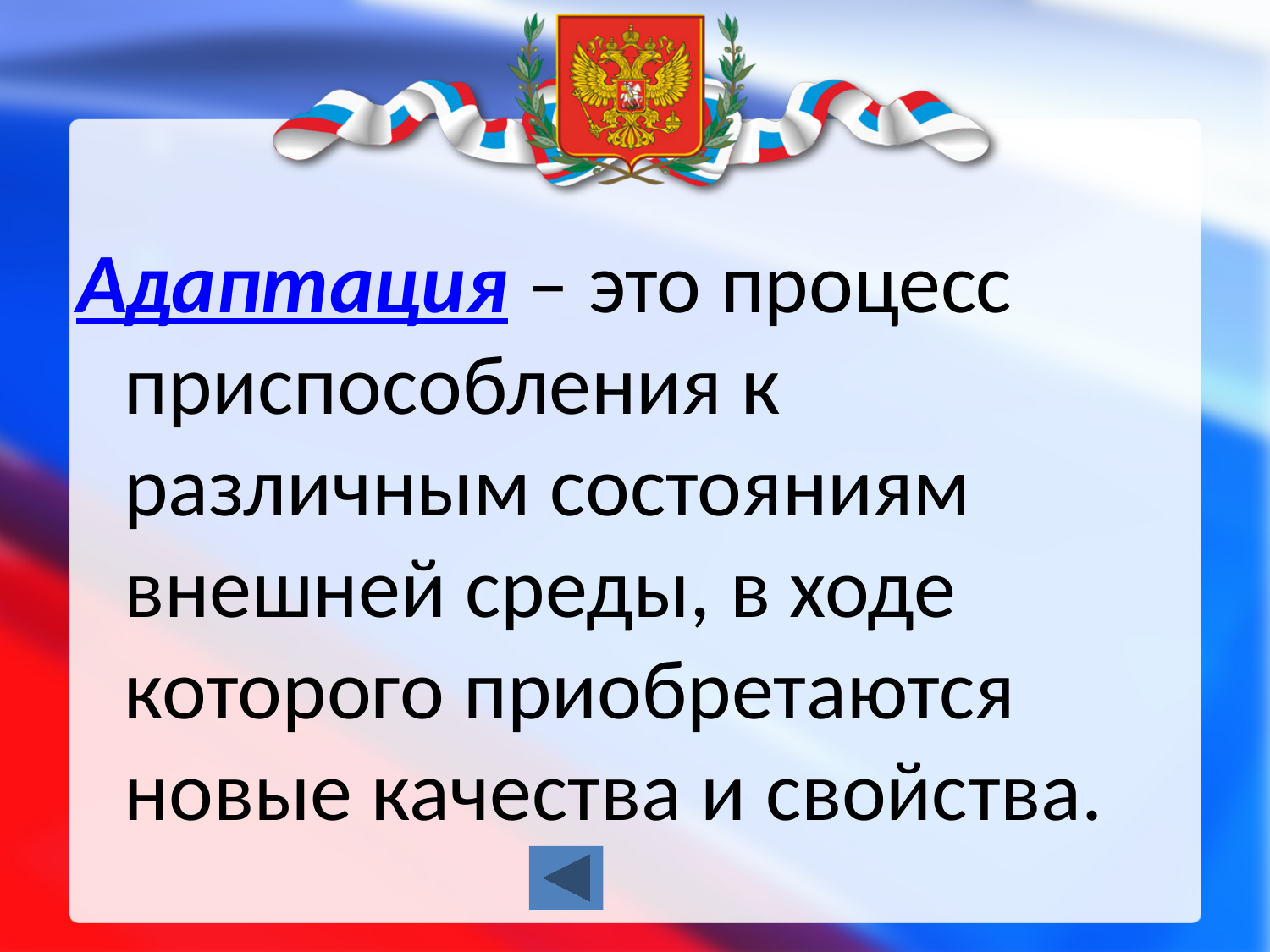

Адаптация – это процесс приспособления к различным состояниям внешней среды, в ходе которого приобретаются новые качества и свойства.